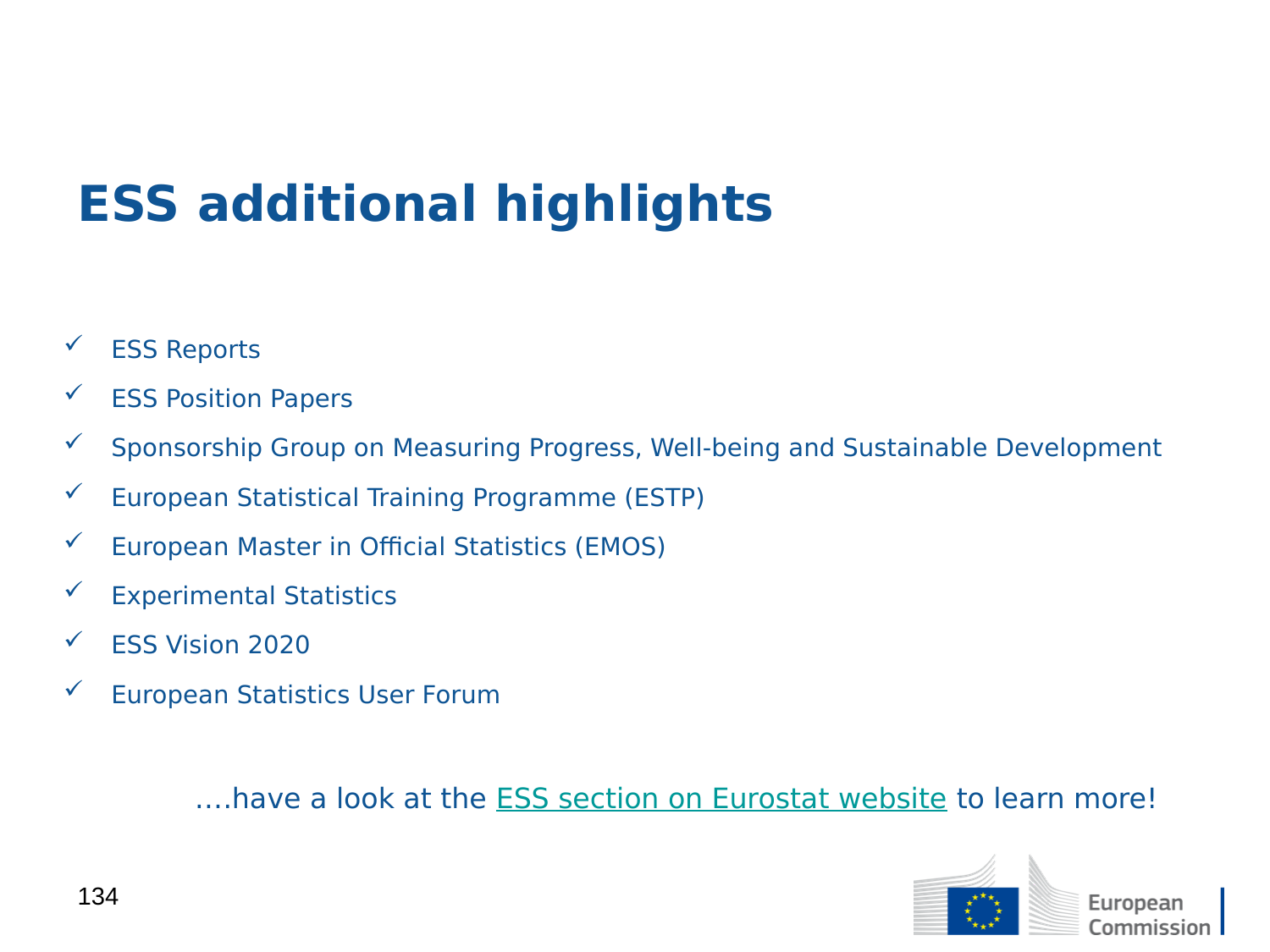

# ESS additional highlights
ESS Reports
ESS Position Papers
Sponsorship Group on Measuring Progress, Well-being and Sustainable Development
European Statistical Training Programme (ESTP)
European Master in Official Statistics (EMOS)
Experimental Statistics
ESS Vision 2020
European Statistics User Forum

         ….have a look at the ESS section on Eurostat website to learn more!

134